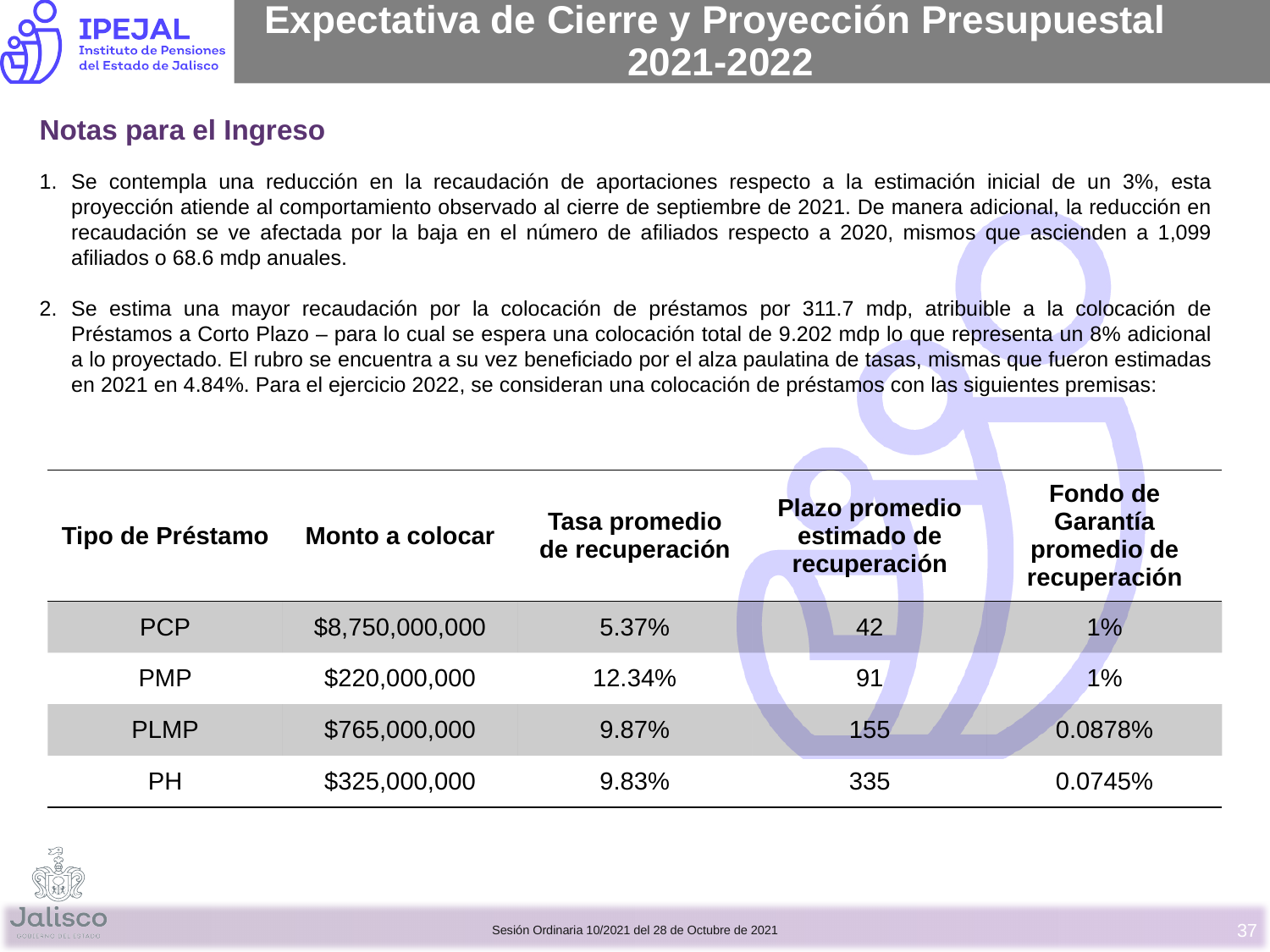

# Expectativa de Cierre y Proyección Presupuestal 2021-2022
Notas para el Ingreso
Se contempla una reducción en la recaudación de aportaciones respecto a la estimación inicial de un 3%, esta proyección atiende al comportamiento observado al cierre de septiembre de 2021. De manera adicional, la reducción en recaudación se ve afectada por la baja en el número de afiliados respecto a 2020, mismos que ascienden a 1,099 afiliados o 68.6 mdp anuales.

Se estima una mayor recaudación por la colocación de préstamos por 311.7 mdp, atribuible a la colocación de Préstamos a Corto Plazo – para lo cual se espera una colocación total de 9.202 mdp lo que representa un 8% adicional a lo proyectado. El rubro se encuentra a su vez beneficiado por el alza paulatina de tasas, mismas que fueron estimadas en 2021 en 4.84%. Para el ejercicio 2022, se consideran una colocación de préstamos con las siguientes premisas:
| Tipo de Préstamo | Monto a colocar | Tasa promedio de recuperación | Plazo promedio estimado de recuperación | Fondo de Garantía promedio de recuperación |
| --- | --- | --- | --- | --- |
| PCP | $8,750,000,000 | 5.37% | 42 | 1% |
| PMP | $220,000,000 | 12.34% | 91 | 1% |
| PLMP | $765,000,000 | 9.87% | 155 | 0.0878% |
| PH | $325,000,000 | 9.83% | 335 | 0.0745% |
37
Sesión Ordinaria 10/2021 del 28 de Octubre de 2021